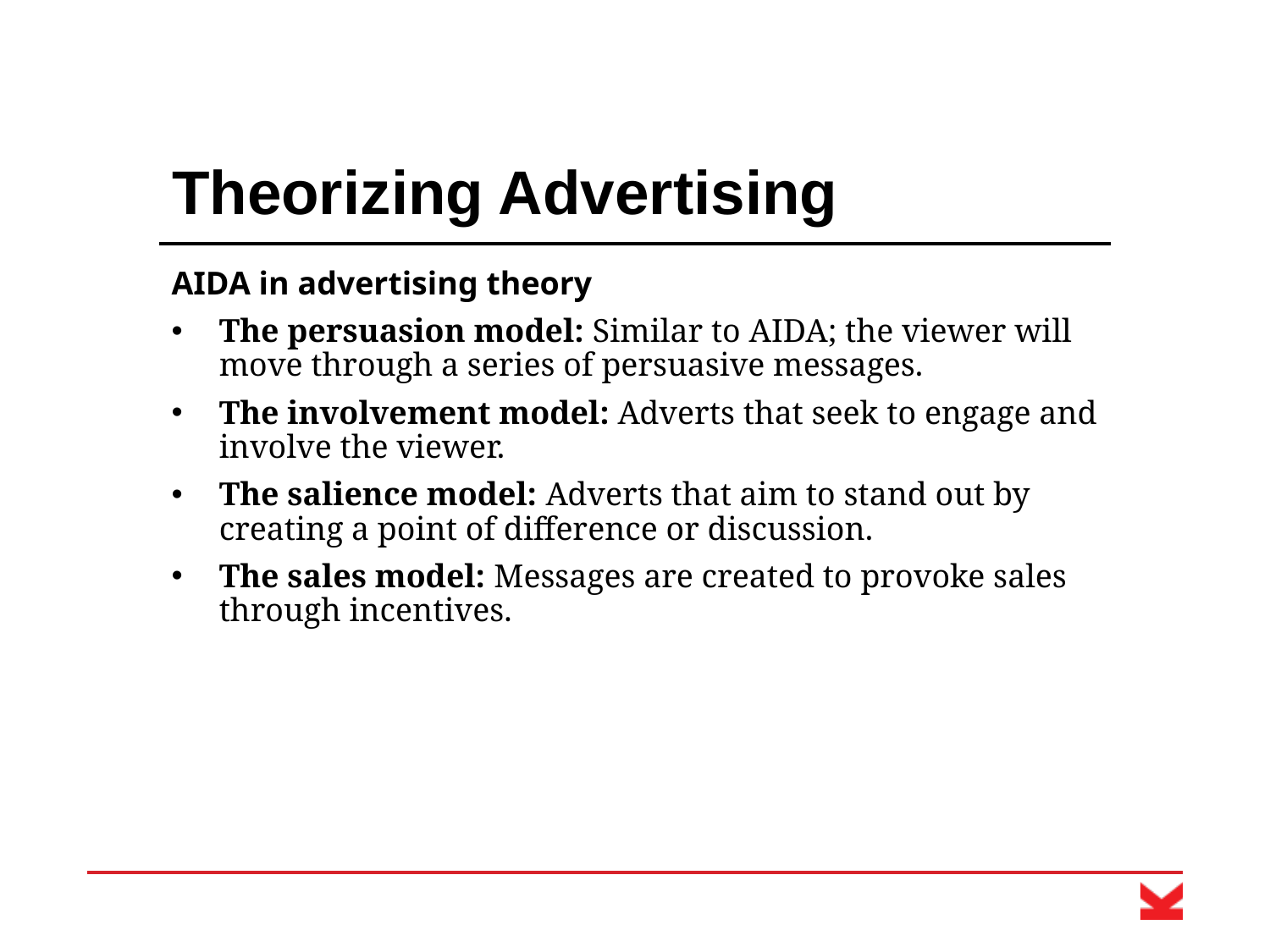

# Theorizing Advertising
AIDA in advertising theory
The persuasion model: Similar to AIDA; the viewer will move through a series of persuasive messages.
The involvement model: Adverts that seek to engage and involve the viewer.
The salience model: Adverts that aim to stand out by creating a point of difference or discussion.
The sales model: Messages are created to provoke sales through incentives.